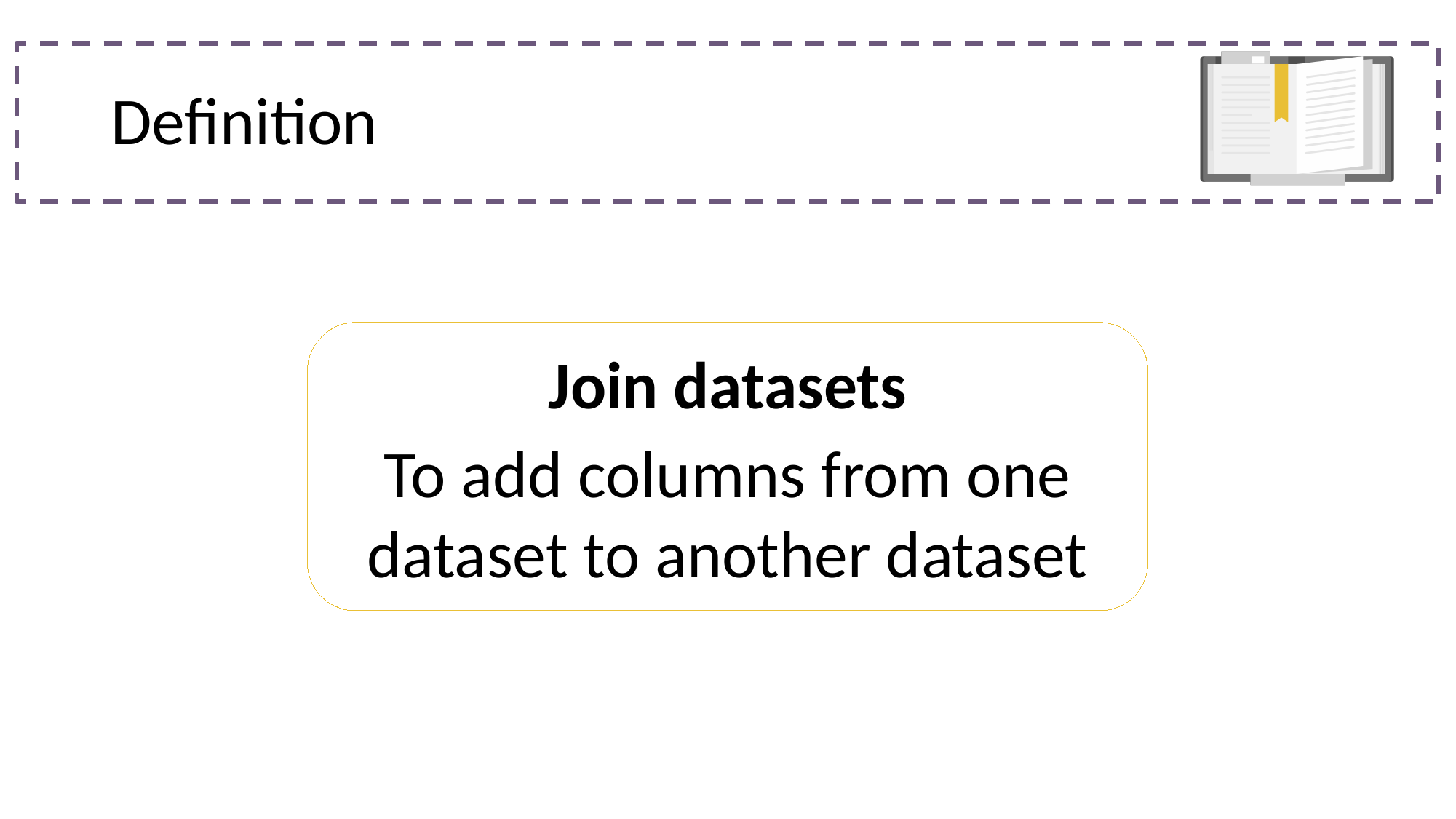

# Definition
Join datasets
To add columns from one dataset to another dataset